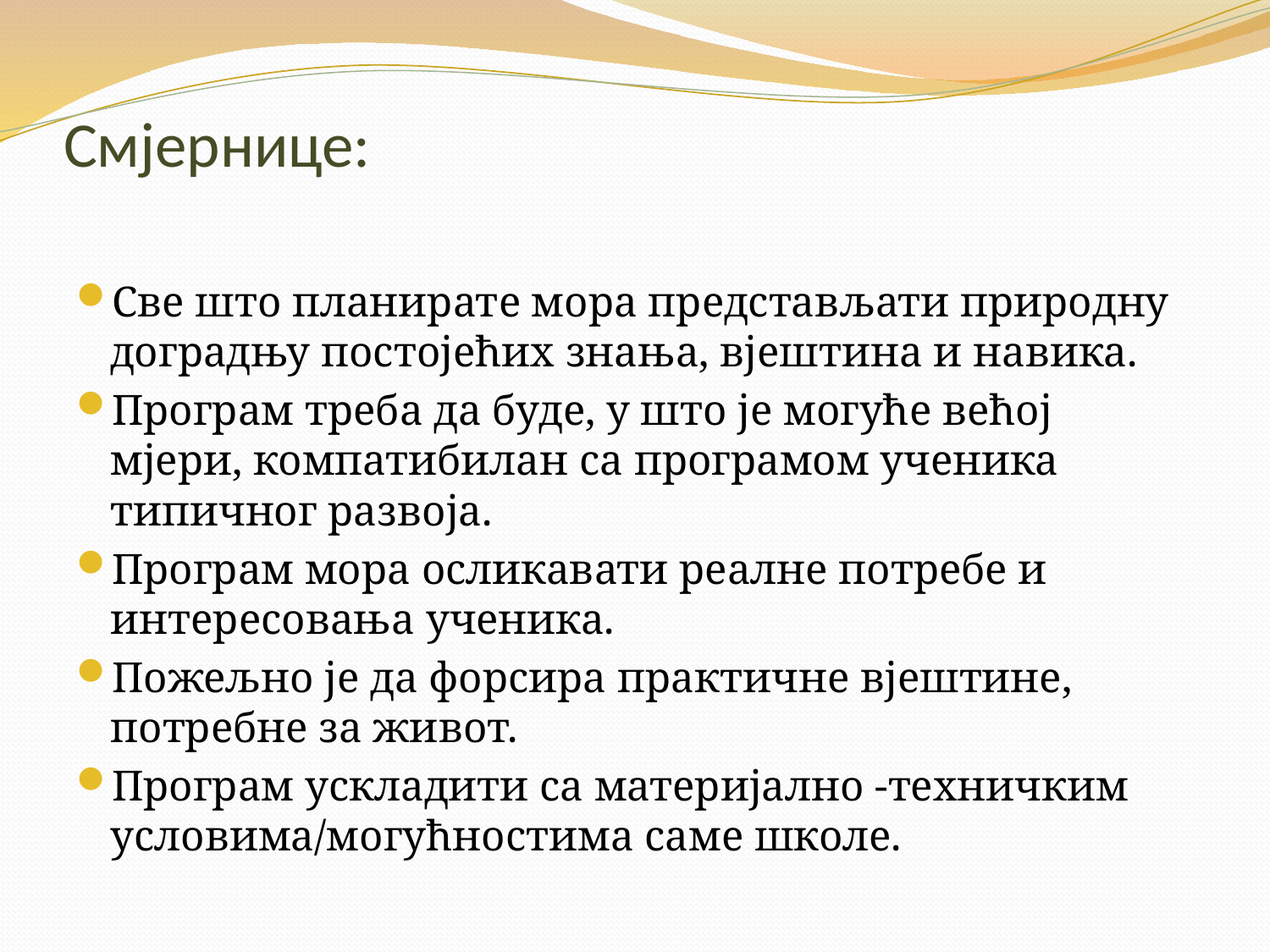

# Смјернице:
Све што планирате мора представљати природну доградњу постојећих знања, вјештина и навика.
Програм треба да буде, у што је могуће већој мјери, компатибилан са програмом ученика типичног развоја.
Програм мора осликавати реалне потребе и интересовања ученика.
Пожељно је да форсира практичне вјештине, потребне за живот.
Програм ускладити са материјално -техничким условима/могућностима саме школе.